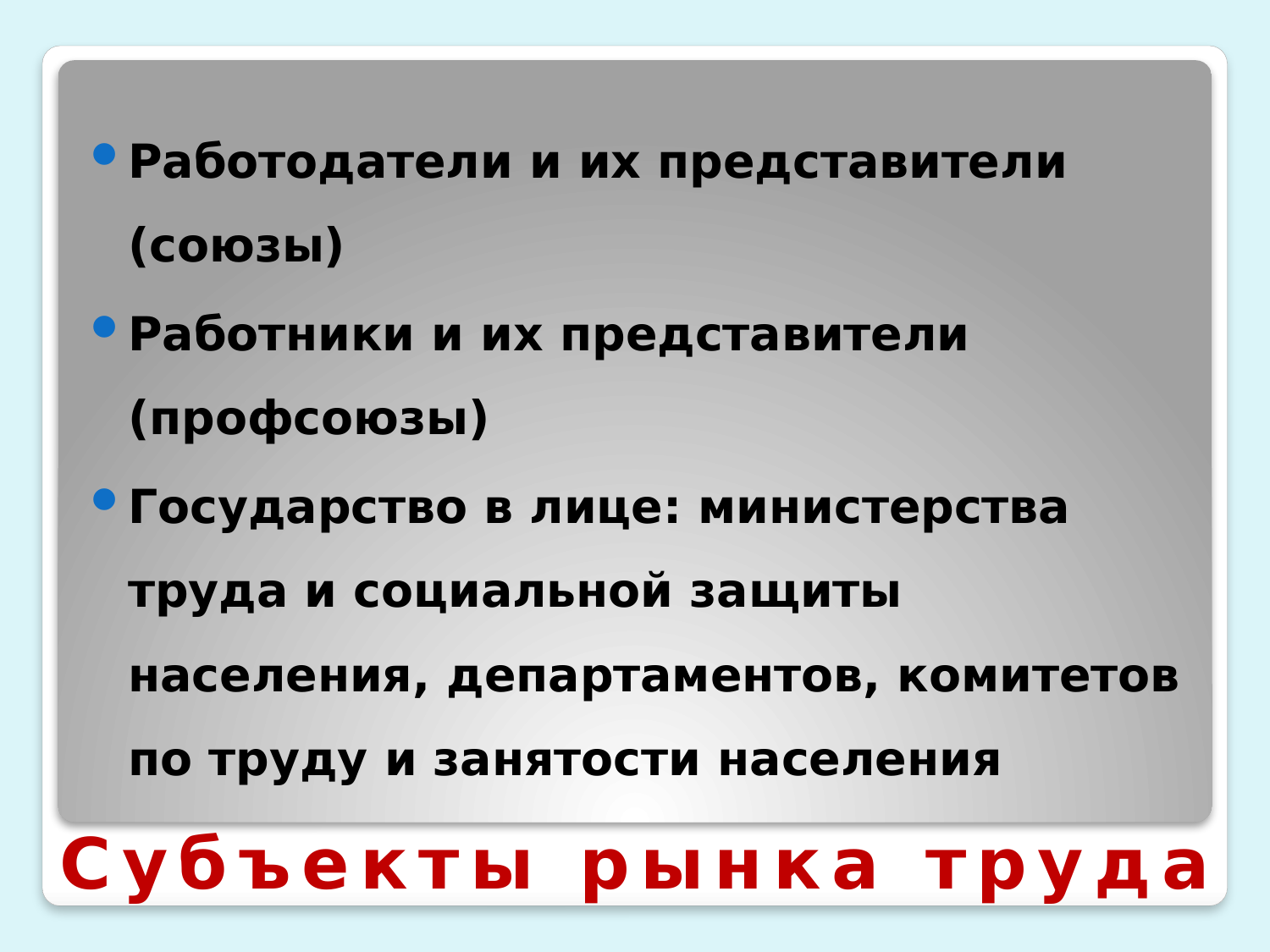

Работодатели и их представители (союзы)
Работники и их представители (профсоюзы)
Государство в лице: министерства труда и социальной защиты населения, департаментов, комитетов по труду и занятости населения
# Субъекты рынка труда